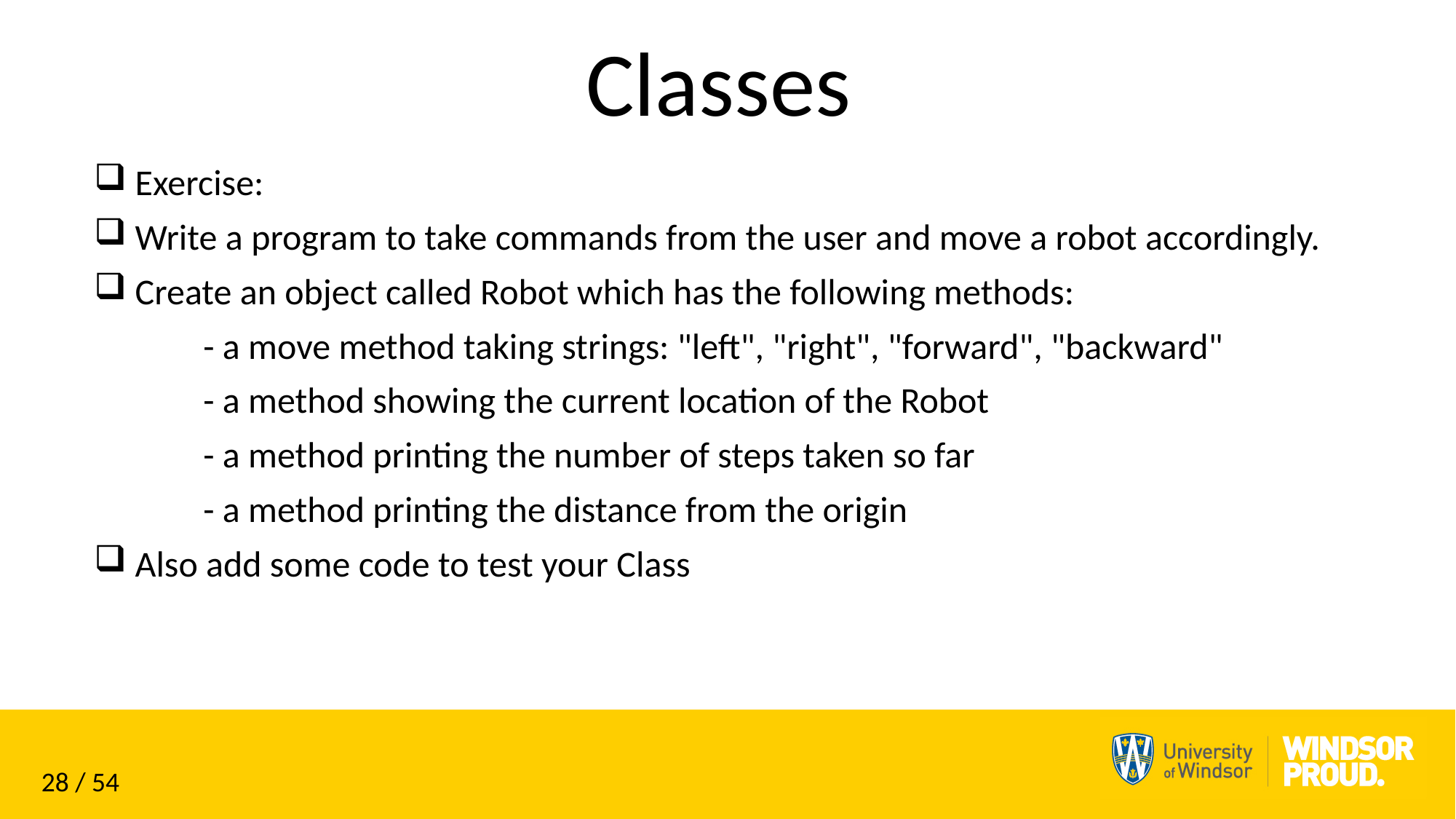

# Classes
Exercise:
Write a program to take commands from the user and move a robot accordingly.
Create an object called Robot which has the following methods:
	- a move method taking strings: "left", "right", "forward", "backward"
	- a method showing the current location of the Robot
	- a method printing the number of steps taken so far
	- a method printing the distance from the origin
Also add some code to test your Class

28